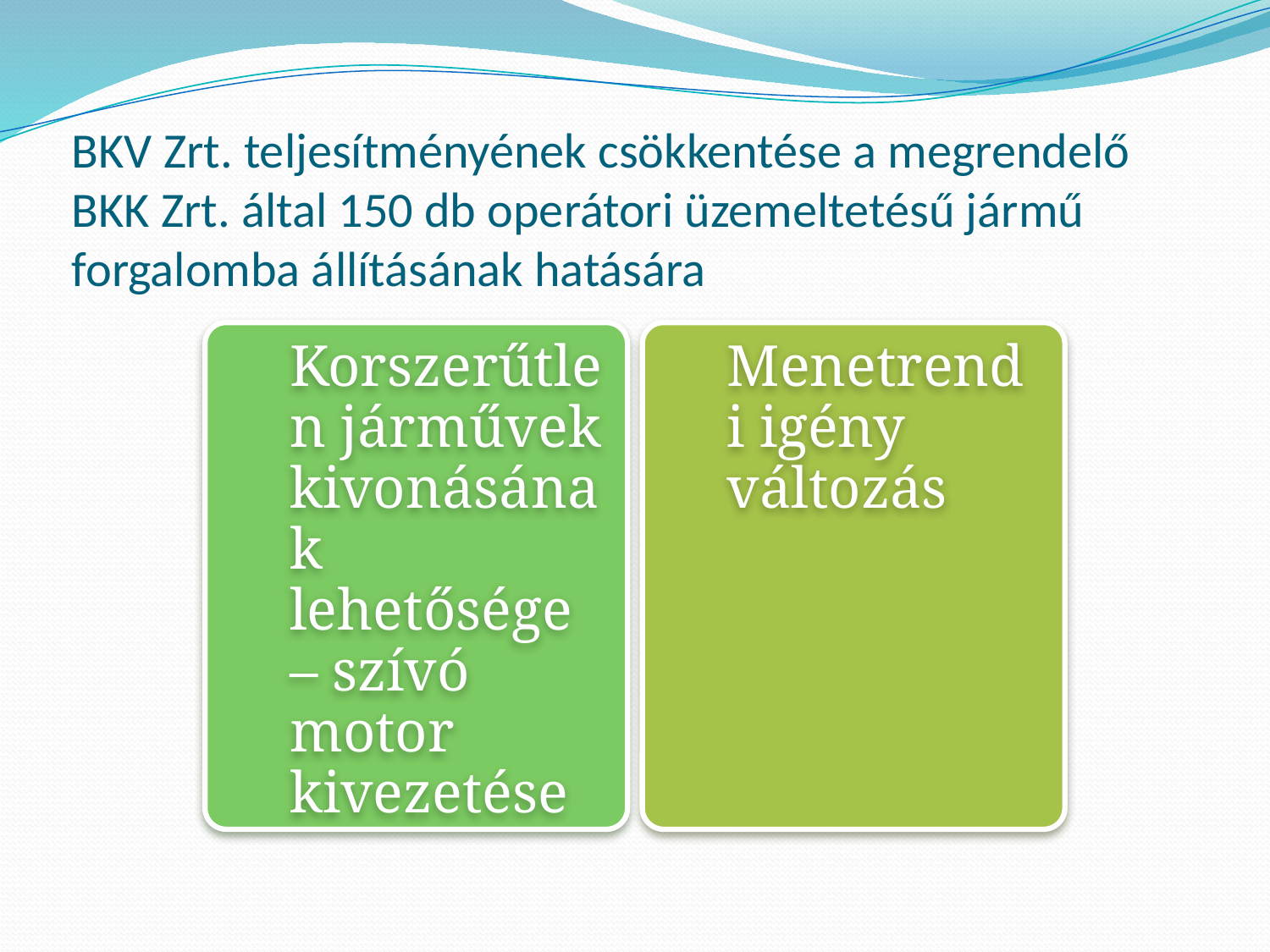

# BKV Zrt. teljesítményének csökkentése a megrendelő BKK Zrt. által 150 db operátori üzemeltetésű jármű forgalomba állításának hatására

Korszerűtlen járművek kivonásának lehetősége – szívó motor kivezetése

Menetrendi igény változás